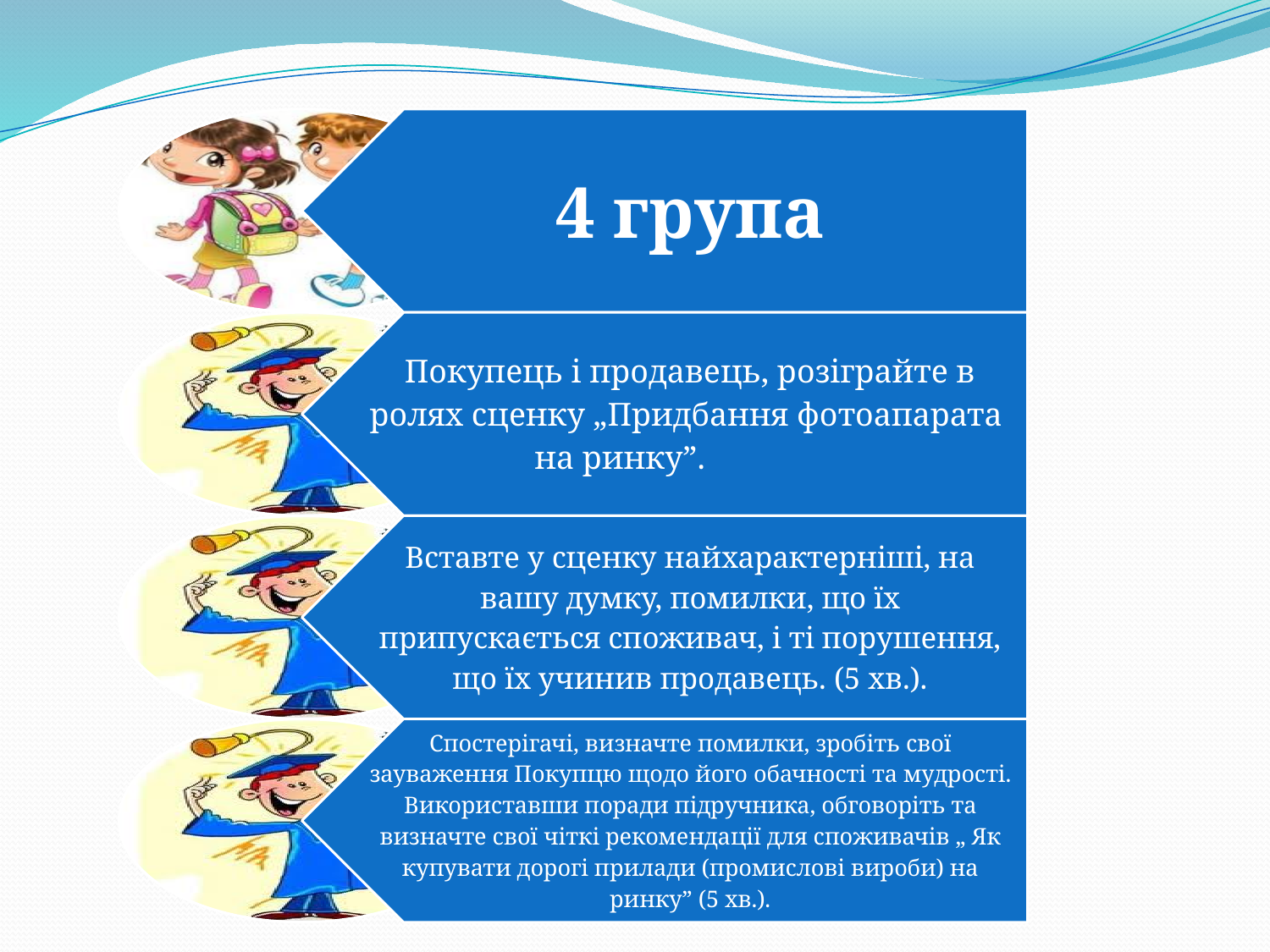

4 група
Покупець і продавець, розіграйте в ролях сценку „Придбання фотоапарата  на ринку”.
Вставте у сценку найхарактерніші, на вашу думку, помилки, що їх припускається споживач, і ті порушення, що їх учинив продавець. (5 хв.).
Спостерігачі, визначте помилки, зробіть свої зауваження Покупцю щодо його обачності та мудрості. Використавши поради підручника, обговоріть та визначте свої чіткі рекомендації для споживачів „ Як купувати дорогі прилади (промислові вироби) на ринку” (5 хв.).